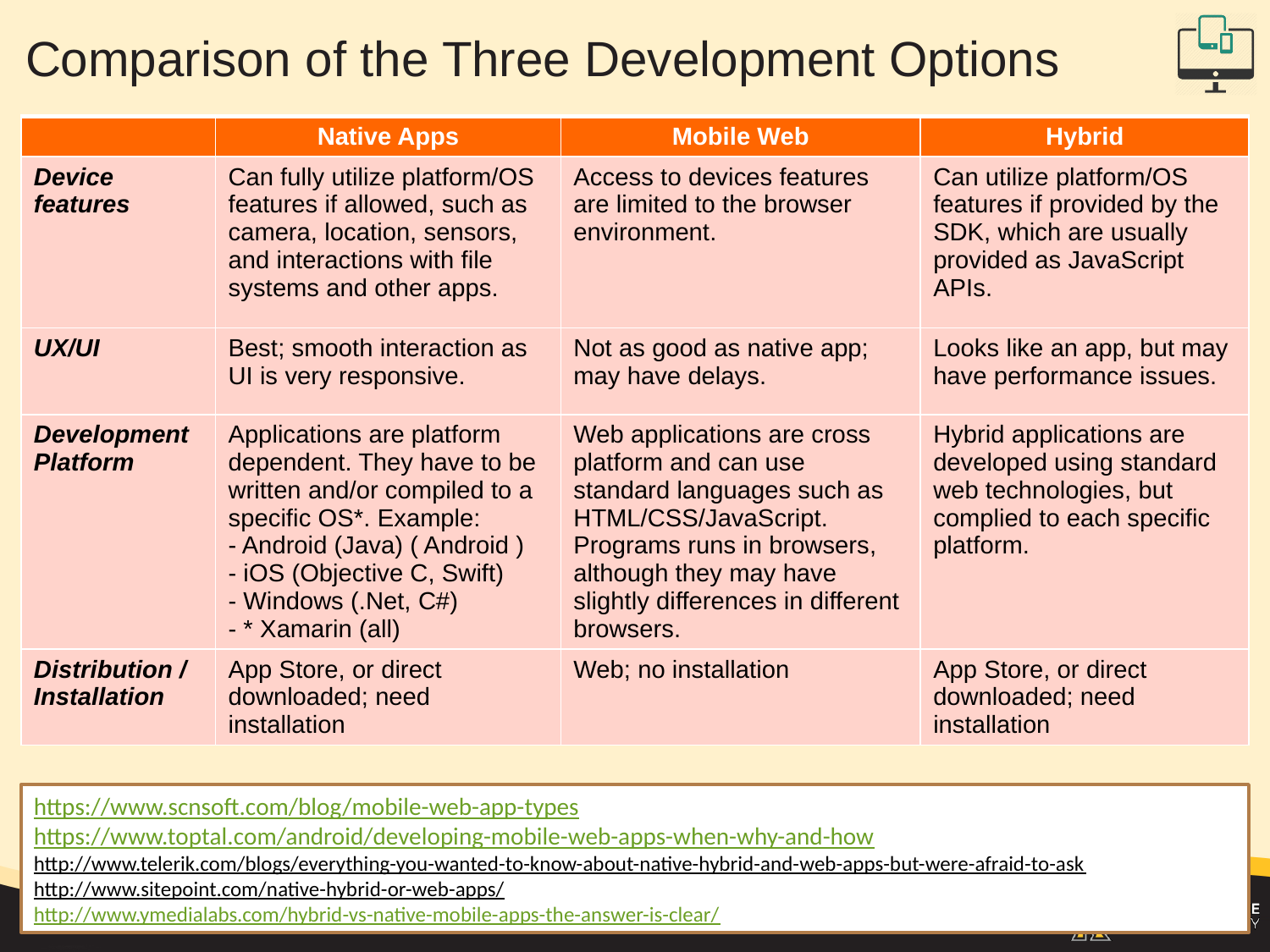

# Comparison of the Three Development Options
|  | Native Apps | Mobile Web | Hybrid |
| --- | --- | --- | --- |
| Device features | Can fully utilize platform/OS features if allowed, such as camera, location, sensors, and interactions with file systems and other apps. | Access to devices features are limited to the browser environment. | Can utilize platform/OS features if provided by the SDK, which are usually provided as JavaScript APIs. |
| UX/UI | Best; smooth interaction as UI is very responsive. | Not as good as native app; may have delays. | Looks like an app, but may have performance issues. |
| Development Platform | Applications are platform dependent. They have to be written and/or compiled to a specific OS\*. Example: - Android (Java) ( Android ) - iOS (Objective C, Swift) - Windows (.Net, C#) - \* Xamarin (all) | Web applications are cross platform and can use standard languages such as HTML/CSS/JavaScript. Programs runs in browsers, although they may have slightly differences in different browsers. | Hybrid applications are developed using standard web technologies, but complied to each specific platform. |
| Distribution / Installation | App Store, or direct downloaded; need installation | Web; no installation | App Store, or direct downloaded; need installation |
https://www.scnsoft.com/blog/mobile-web-app-types
https://www.toptal.com/android/developing-mobile-web-apps-when-why-and-how
http://www.telerik.com/blogs/everything-you-wanted-to-know-about-native-hybrid-and-web-apps-but-were-afraid-to-ask
http://www.sitepoint.com/native-hybrid-or-web-apps/
http://www.ymedialabs.com/hybrid-vs-native-mobile-apps-the-answer-is-clear/